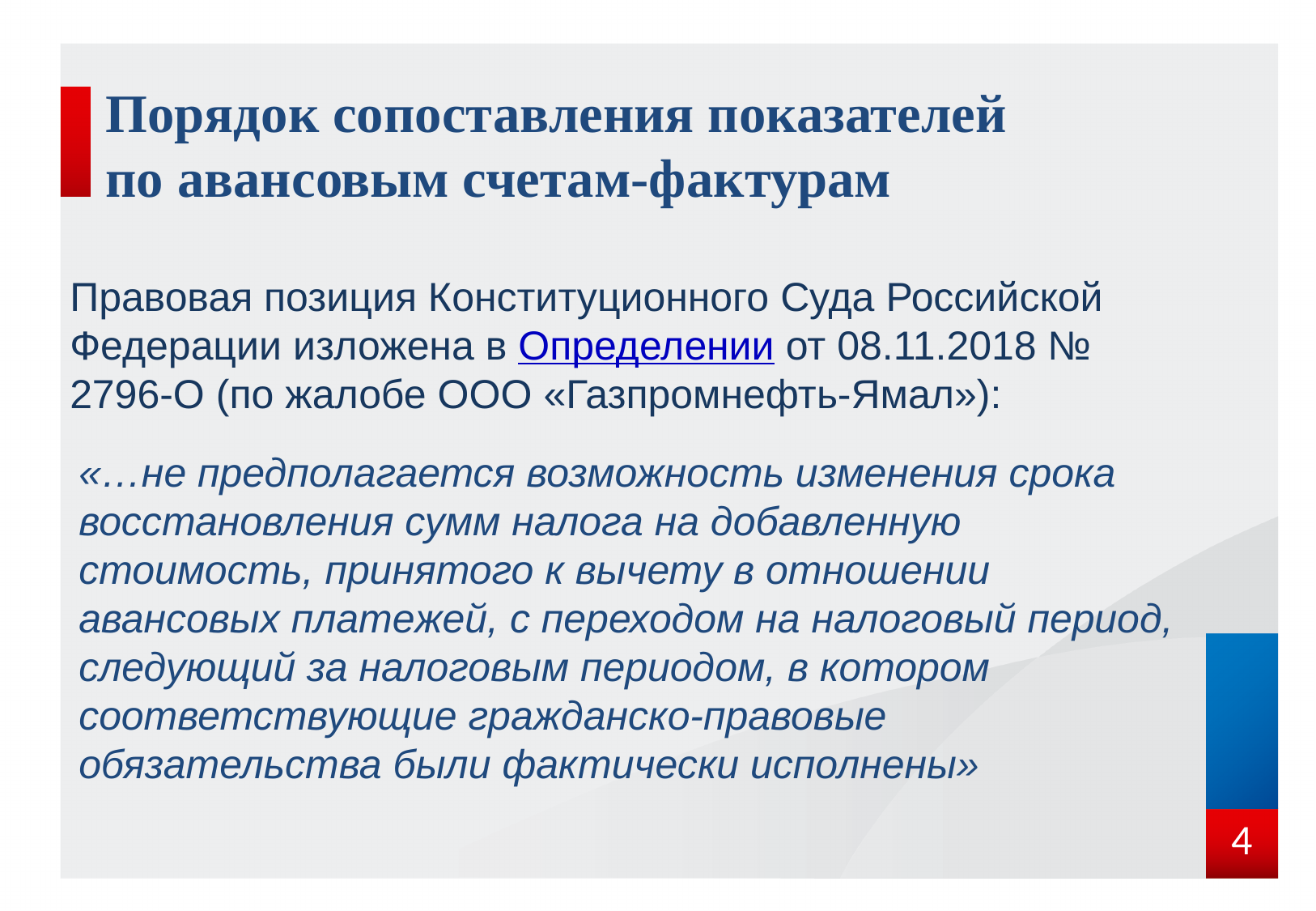

Порядок сопоставления показателей
по авансовым счетам-фактурам
Правовая позиция Конституционного Суда Российской Федерации изложена в Определении от 08.11.2018 № 2796-О (по жалобе ООО «Газпромнефть-Ямал»):
«…не предполагается возможность изменения срока восстановления сумм налога на добавленную стоимость, принятого к вычету в отношении авансовых платежей, с переходом на налоговый период, следующий за налоговым периодом, в котором соответствующие гражданско-правовые обязательства были фактически исполнены»
4